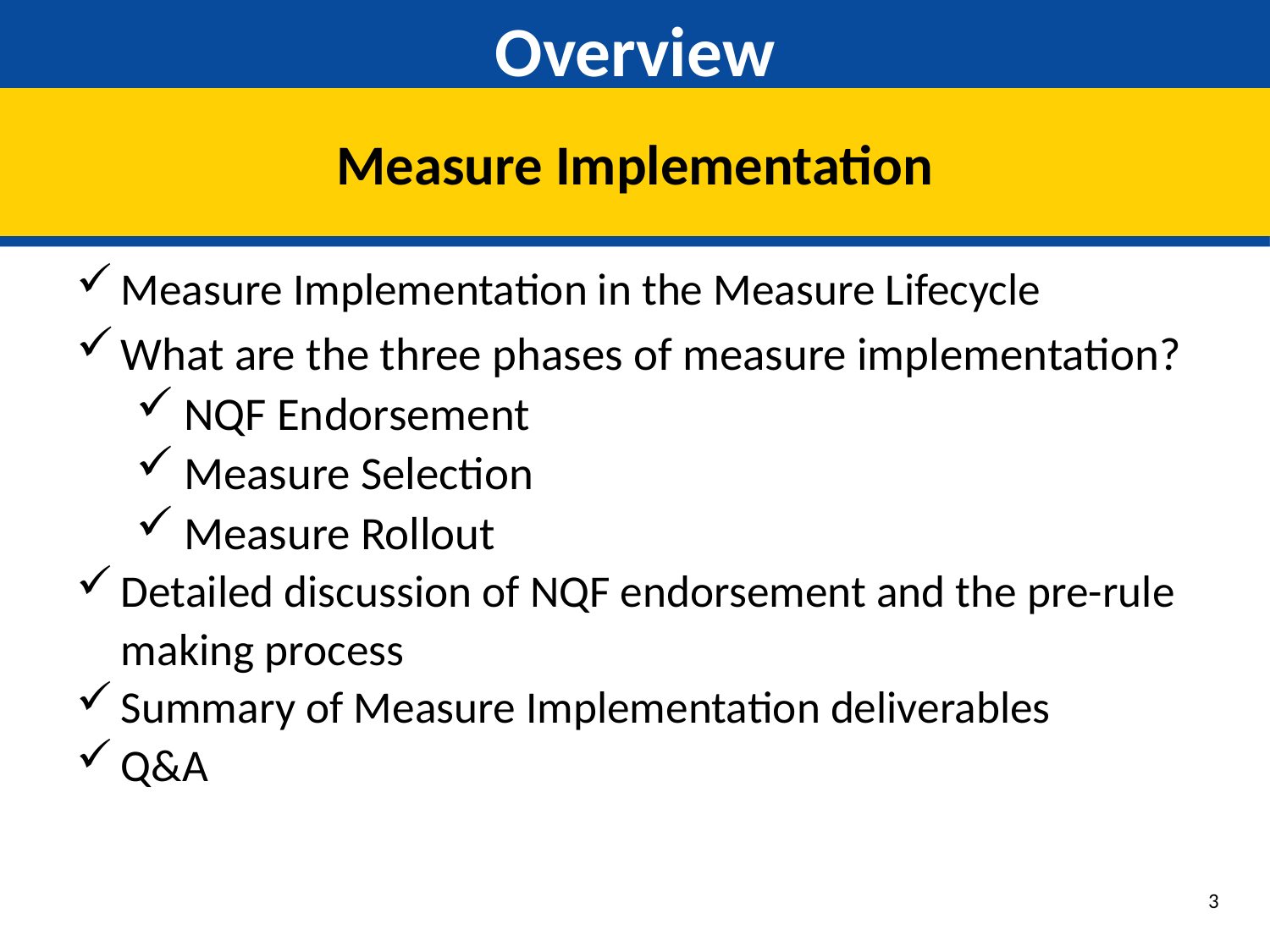

# Overview
Measure Implementation
Measure Implementation in the Measure Lifecycle
What are the three phases of measure implementation?
 NQF Endorsement
 Measure Selection
 Measure Rollout
Detailed discussion of NQF endorsement and the pre-rule making process
Summary of Measure Implementation deliverables
Q&A